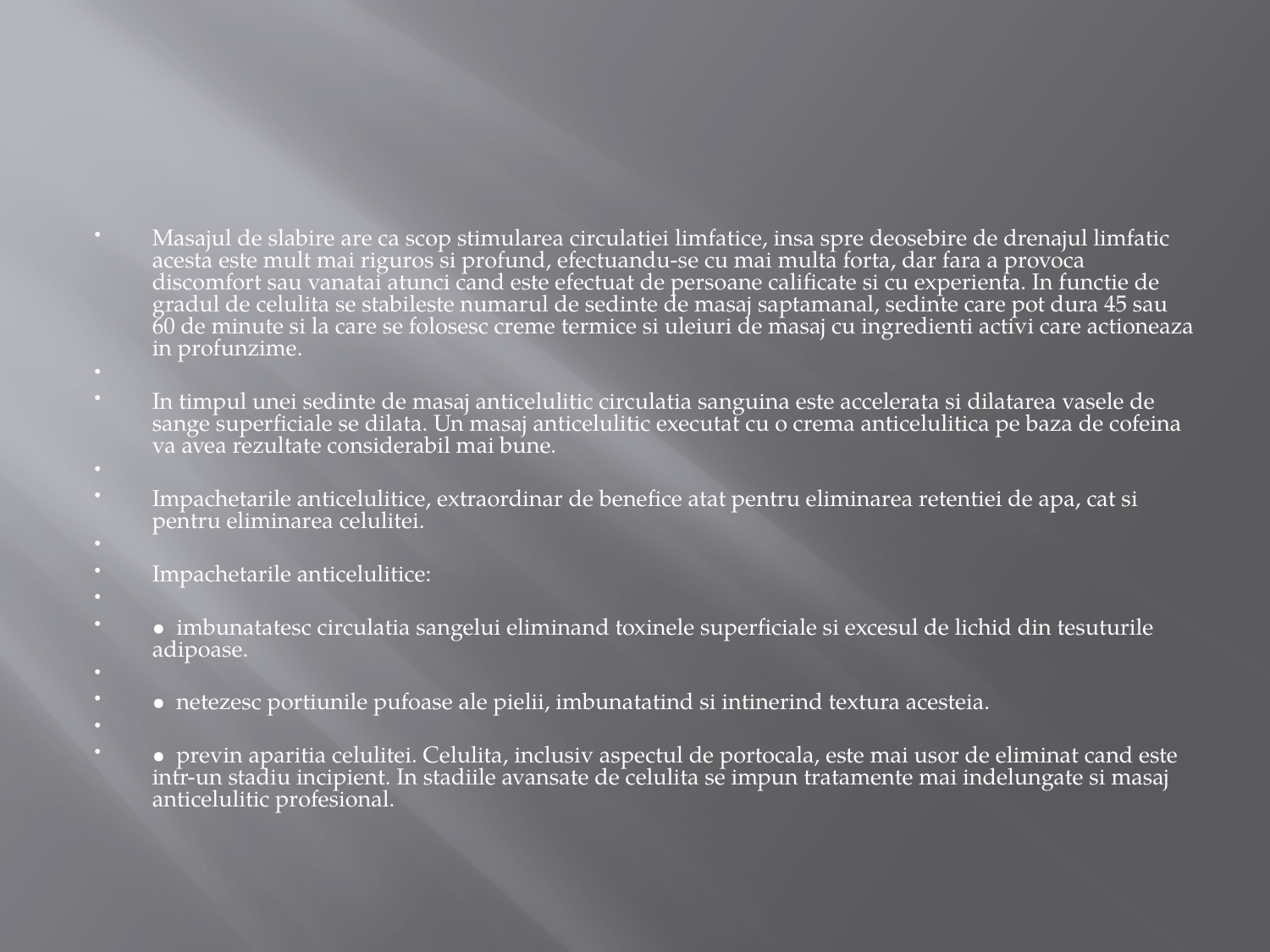

#
Masajul de slabire are ca scop stimularea circulatiei limfatice, insa spre deosebire de drenajul limfatic acesta este mult mai riguros si profund, efectuandu-se cu mai multa forta, dar fara a provoca discomfort sau vanatai atunci cand este efectuat de persoane calificate si cu experienta. In functie de gradul de celulita se stabileste numarul de sedinte de masaj saptamanal, sedinte care pot dura 45 sau 60 de minute si la care se folosesc creme termice si uleiuri de masaj cu ingredienti activi care actioneaza in profunzime.

In timpul unei sedinte de masaj anticelulitic circulatia sanguina este accelerata si dilatarea vasele de sange superficiale se dilata. Un masaj anticelulitic executat cu o crema anticelulitica pe baza de cofeina va avea rezultate considerabil mai bune.

Impachetarile anticelulitice, extraordinar de benefice atat pentru eliminarea retentiei de apa, cat si pentru eliminarea celulitei.

Impachetarile anticelulitice:

•  imbunatatesc circulatia sangelui eliminand toxinele superficiale si excesul de lichid din tesuturile adipoase.

•  netezesc portiunile pufoase ale pielii, imbunatatind si intinerind textura acesteia.

•  previn aparitia celulitei. Celulita, inclusiv aspectul de portocala, este mai usor de eliminat cand este intr-un stadiu incipient. In stadiile avansate de celulita se impun tratamente mai indelungate si masaj anticelulitic profesional.